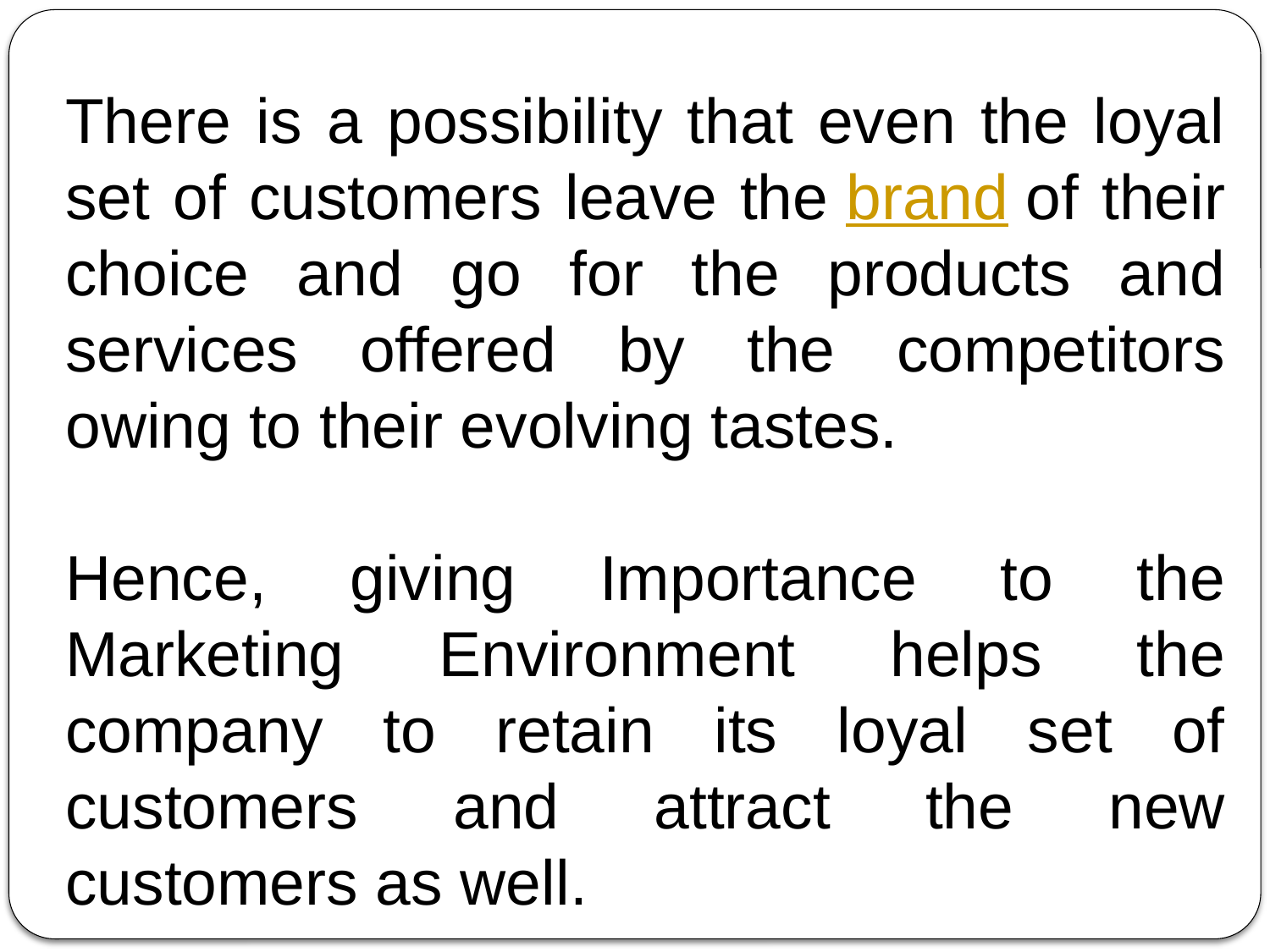

There is a possibility that even the loyal set of customers leave the brand of their choice and go for the products and services offered by the competitors owing to their evolving tastes.

Hence, giving Importance to the Marketing Environment helps the company to retain its loyal set of customers and attract the new customers as well.